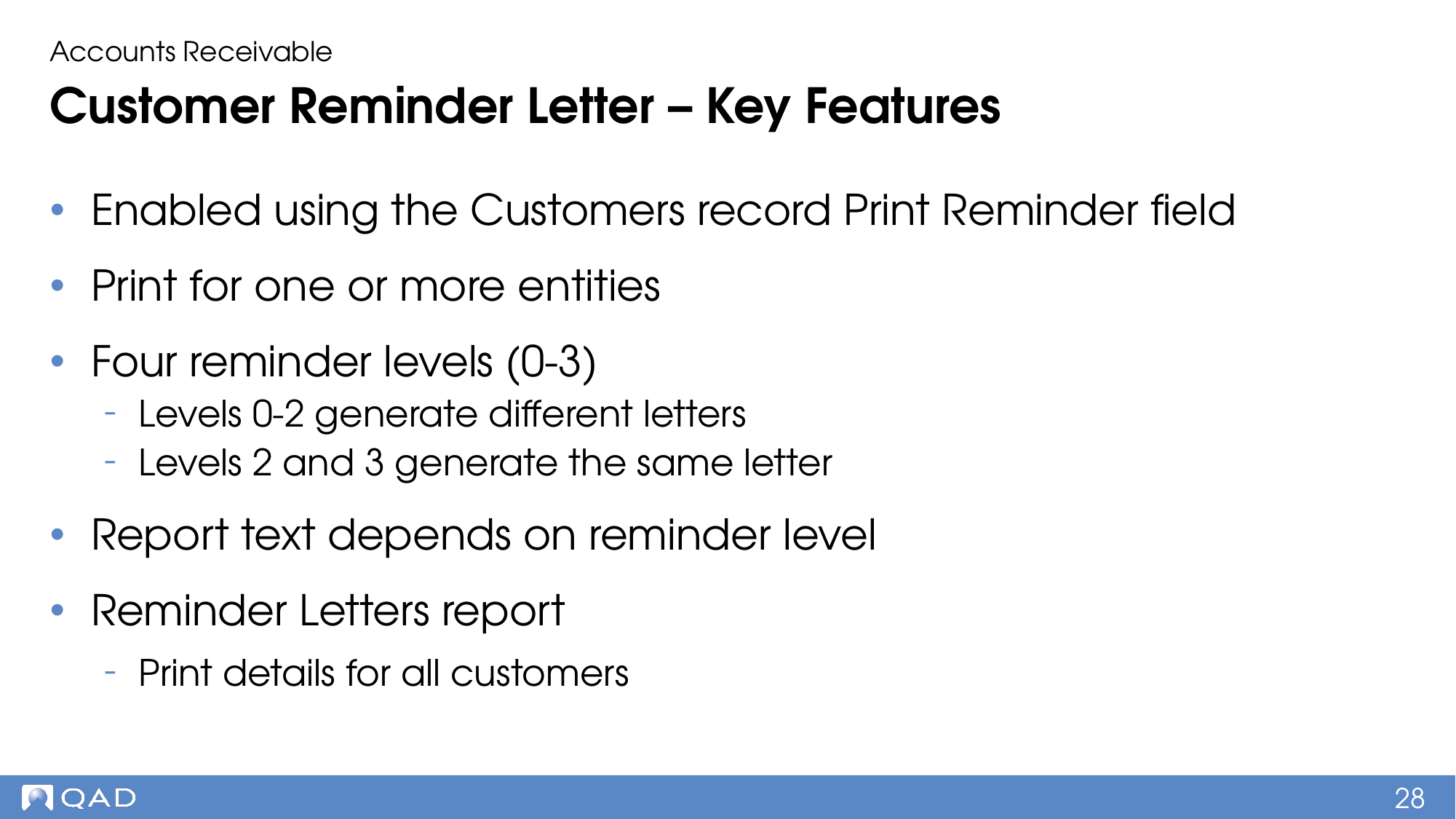

Accounts Receivable
# Customer Reminder Letter – Key Features
Enabled using the Customers record Print Reminder field
Print for one or more entities
Four reminder levels (0-3)
Levels 0-2 generate different letters
Levels 2 and 3 generate the same letter
Report text depends on reminder level
Reminder Letters report
Print details for all customers

28